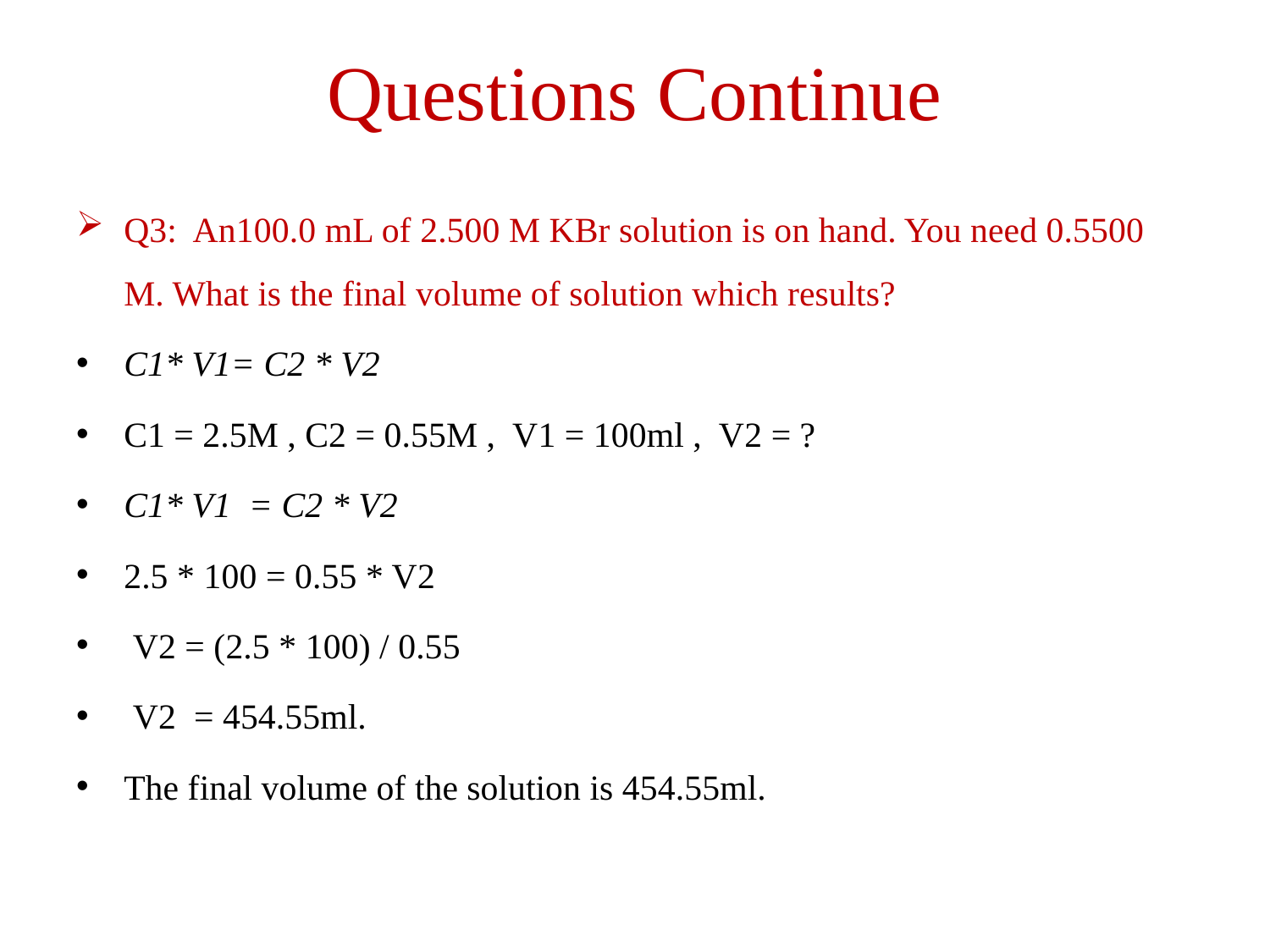

# Questions Continue
Q3:  An100.0 mL of 2.500 M KBr solution is on hand. You need 0.5500 M. What is the final volume of solution which results?
C1* V1= C2 * V2
C1 = 2.5M , C2 = 0.55M ,  V1 = 100ml ,  V2 = ?
C1* V1  = C2 * V2
2.5 * 100 = 0.55 * V2
 V2 = (2.5 * 100) / 0.55
 V2  = 454.55ml.
The final volume of the solution is 454.55ml.